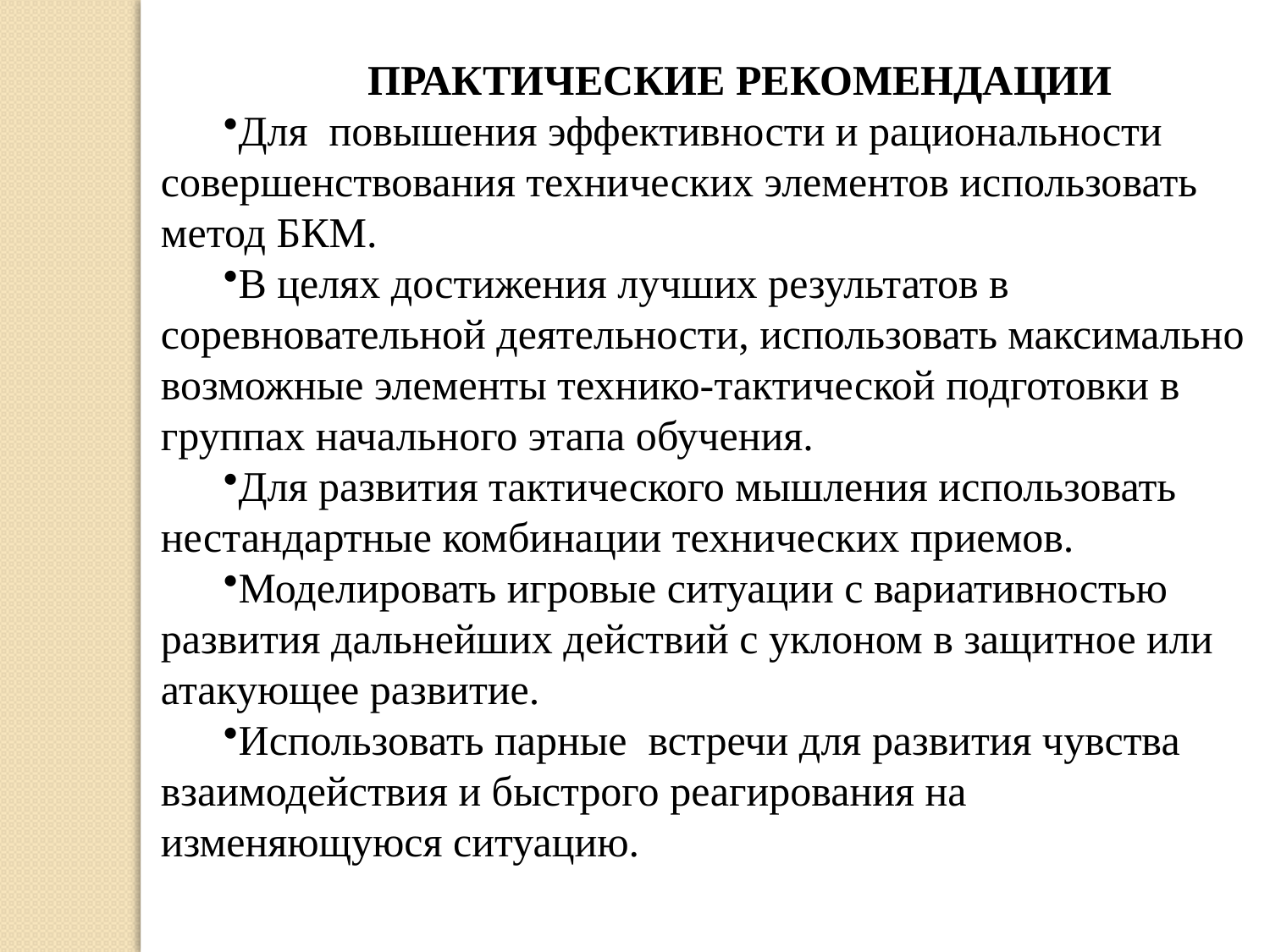

ПРАКТИЧЕСКИЕ РЕКОМЕНДАЦИИ
Для  повышения эффективности и рациональности совершенствования технических элементов использовать метод БКМ.
В целях достижения лучших результатов в соревновательной деятельности, использовать максимально возможные элементы технико-тактической подготовки в группах начального этапа обучения.
Для развития тактического мышления использовать нестандартные комбинации технических приемов.
Моделировать игровые ситуации с вариативностью развития дальнейших действий с уклоном в защитное или атакующее развитие.
Использовать парные  встречи для развития чувства взаимодействия и быстрого реагирования на изменяющуюся ситуацию.